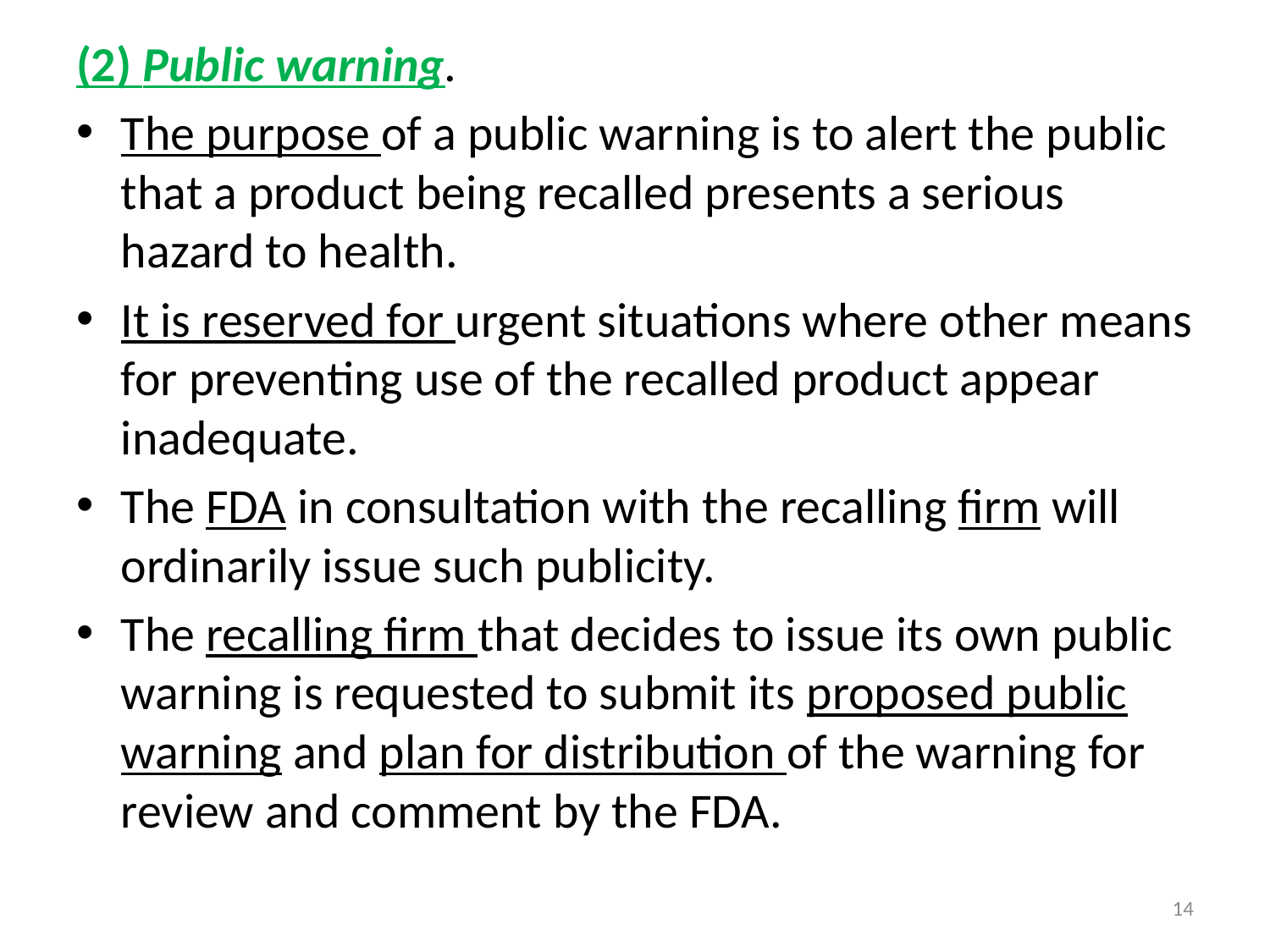

(2) Public warning.
The purpose of a public warning is to alert the public that a product being recalled presents a serious hazard to health.
It is reserved for urgent situations where other means for preventing use of the recalled product appear inadequate.
The FDA in consultation with the recalling firm will ordinarily issue such publicity.
The recalling firm that decides to issue its own public warning is requested to submit its proposed public warning and plan for distribution of the warning for review and comment by the FDA.

14